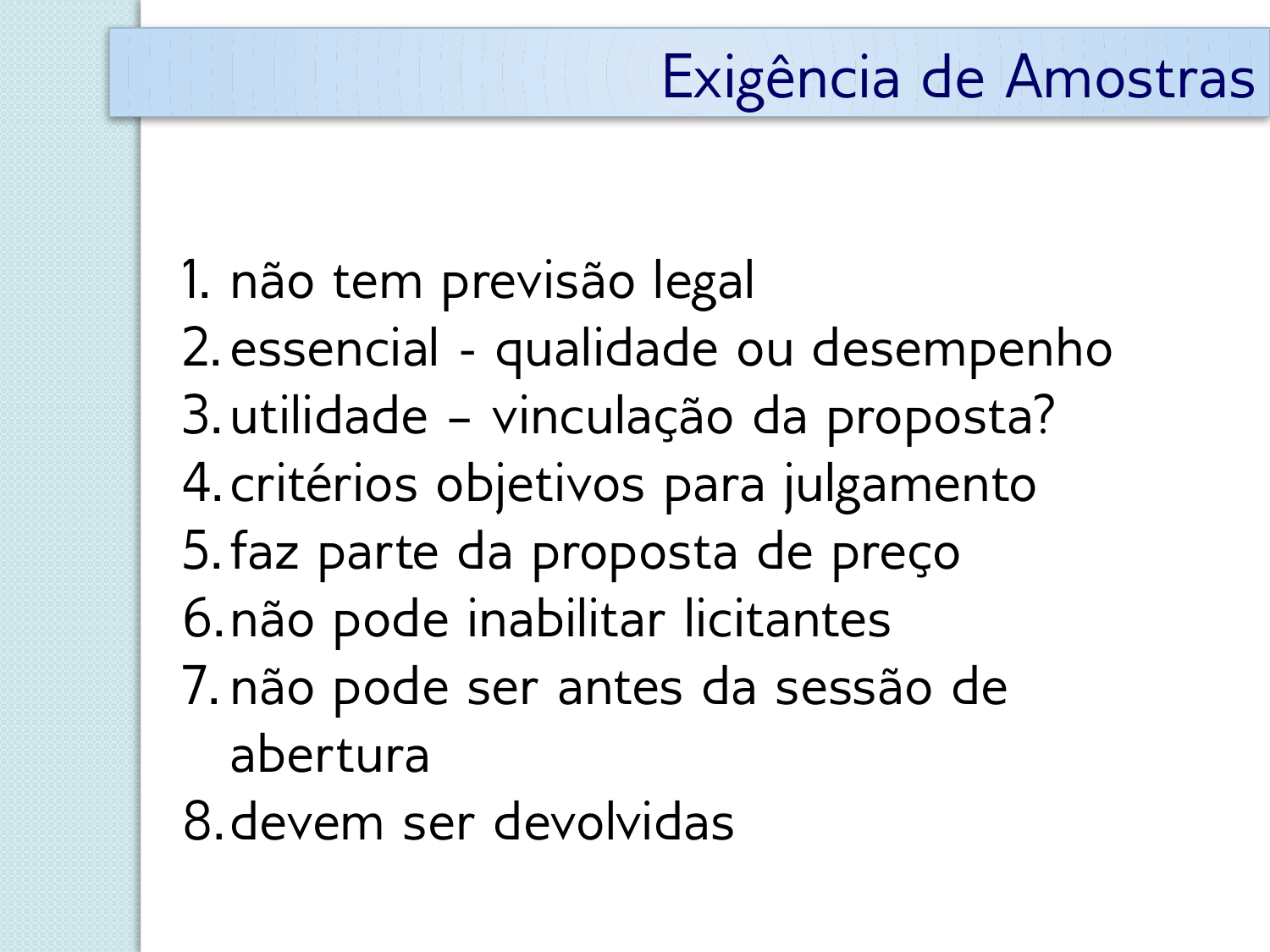

Exigência de Amostras
não tem previsão legal
essencial - qualidade ou desempenho
utilidade – vinculação da proposta?
critérios objetivos para julgamento
faz parte da proposta de preço
não pode inabilitar licitantes
não pode ser antes da sessão de abertura
devem ser devolvidas